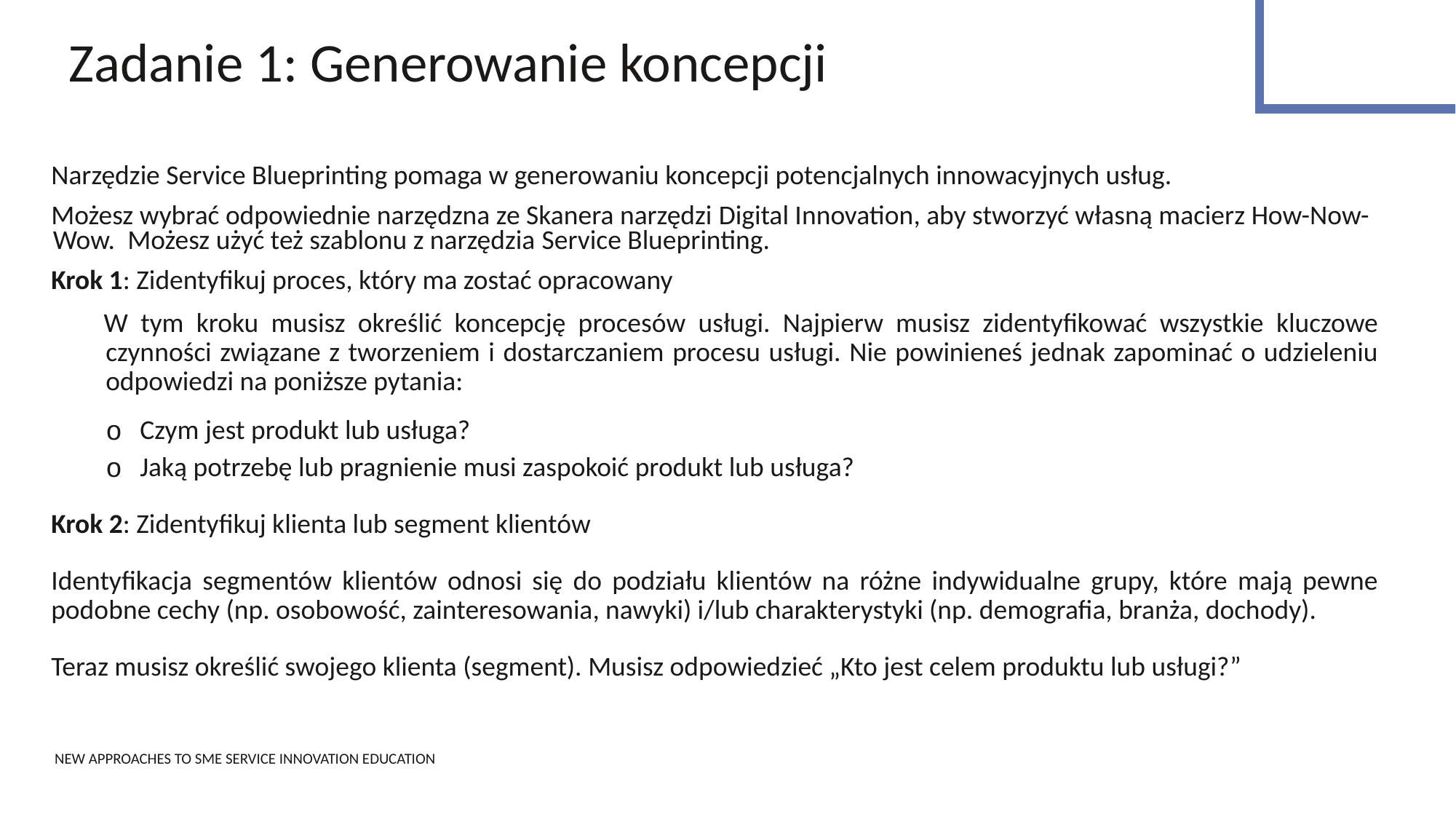

Zadanie 1: Generowanie koncepcji
Narzędzie Service Blueprinting pomaga w generowaniu koncepcji potencjalnych innowacyjnych usług.
Możesz wybrać odpowiednie narzędzna ze Skanera narzędzi Digital Innovation, aby stworzyć własną macierz How-Now-Wow.  Możesz użyć też szablonu z narzędzia Service Blueprinting.
Krok 1: Zidentyfikuj proces, który ma zostać opracowany
W tym kroku musisz określić koncepcję procesów usługi. Najpierw musisz zidentyfikować wszystkie kluczowe czynności związane z tworzeniem i dostarczaniem procesu usługi. Nie powinieneś jednak zapominać o udzieleniu odpowiedzi na poniższe pytania:
Czym jest produkt lub usługa?
Jaką potrzebę lub pragnienie musi zaspokoić produkt lub usługa?
Krok 2: Zidentyfikuj klienta lub segment klientów
Identyfikacja segmentów klientów odnosi się do podziału klientów na różne indywidualne grupy, które mają pewne podobne cechy (np. osobowość, zainteresowania, nawyki) i/lub charakterystyki (np. demografia, branża, dochody).
Teraz musisz określić swojego klienta (segment). Musisz odpowiedzieć „Kto jest celem produktu lub usługi?”